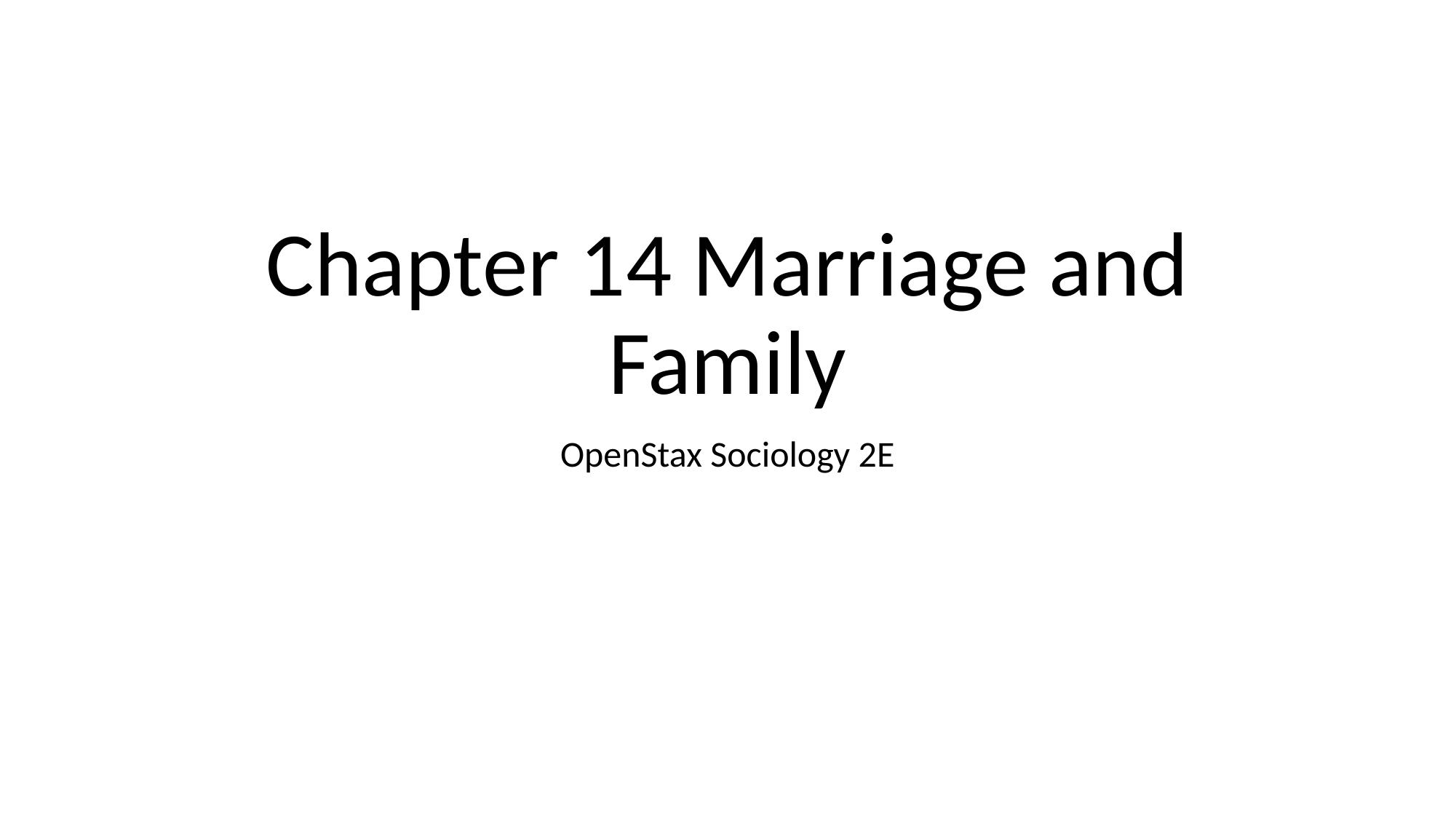

# Chapter 14 Marriage and Family
OpenStax Sociology 2E